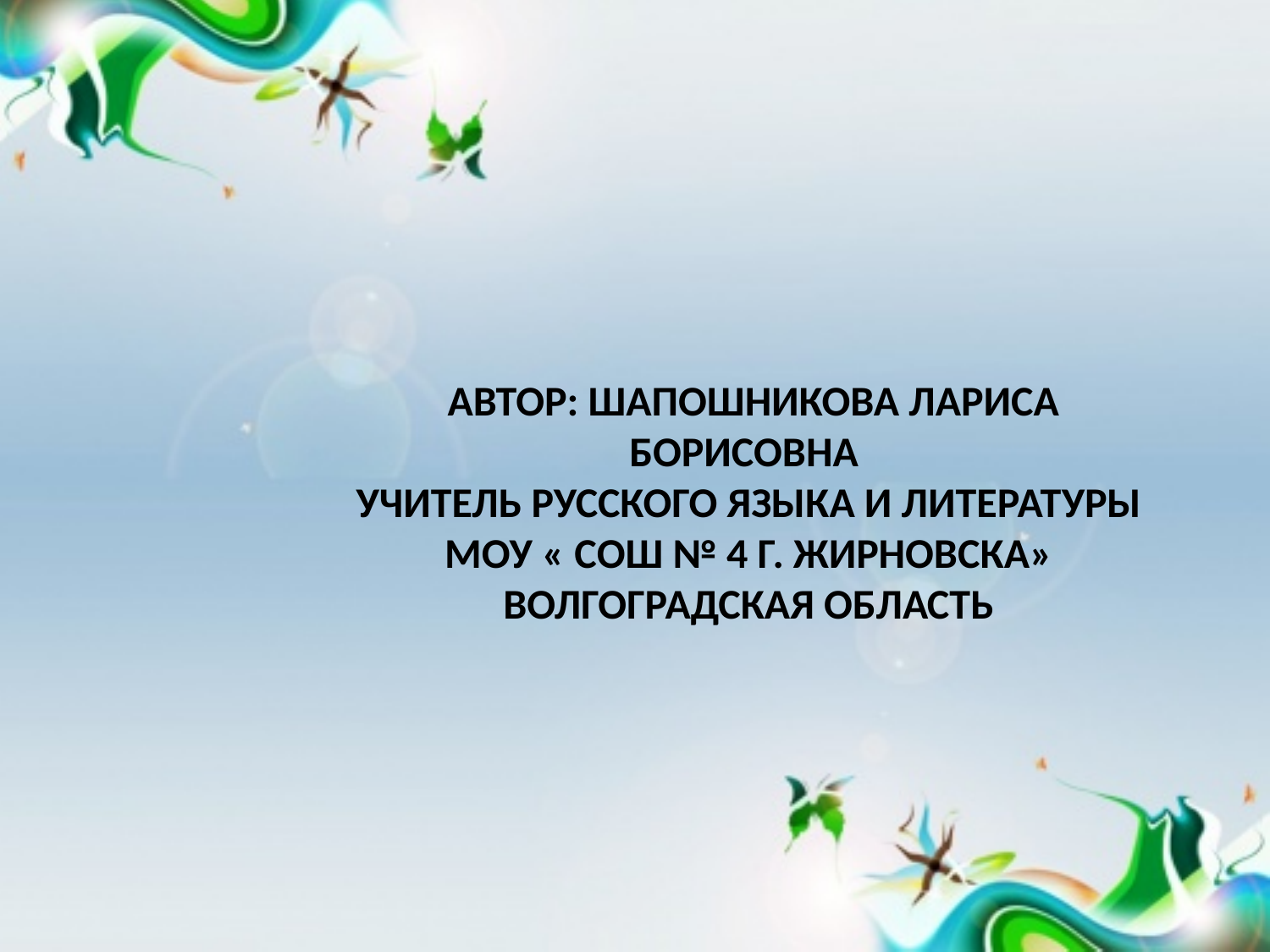

# Автор: Шапошникова Лариса Борисовна учитель русского языка и литературы МОУ « СОШ № 4 г. Жирновска» Волгоградская область